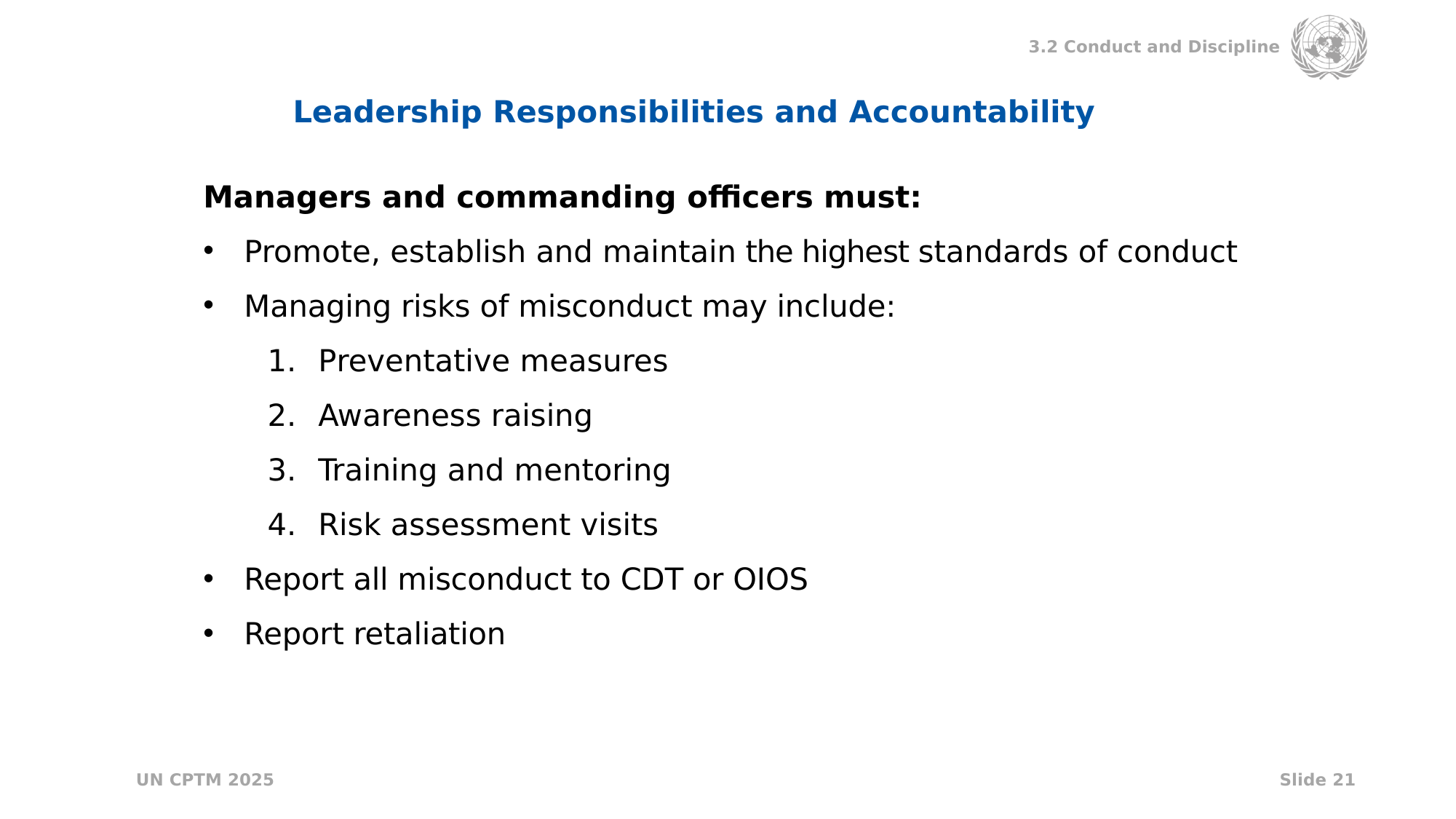

Leadership Responsibilities and Accountability
Managers and commanding officers must:
Promote, establish and maintain the highest standards of conduct
Managing risks of misconduct may include:
 Preventative measures
 Awareness raising
 Training and mentoring
 Risk assessment visits
Report all misconduct to CDT or OIOS
Report retaliation